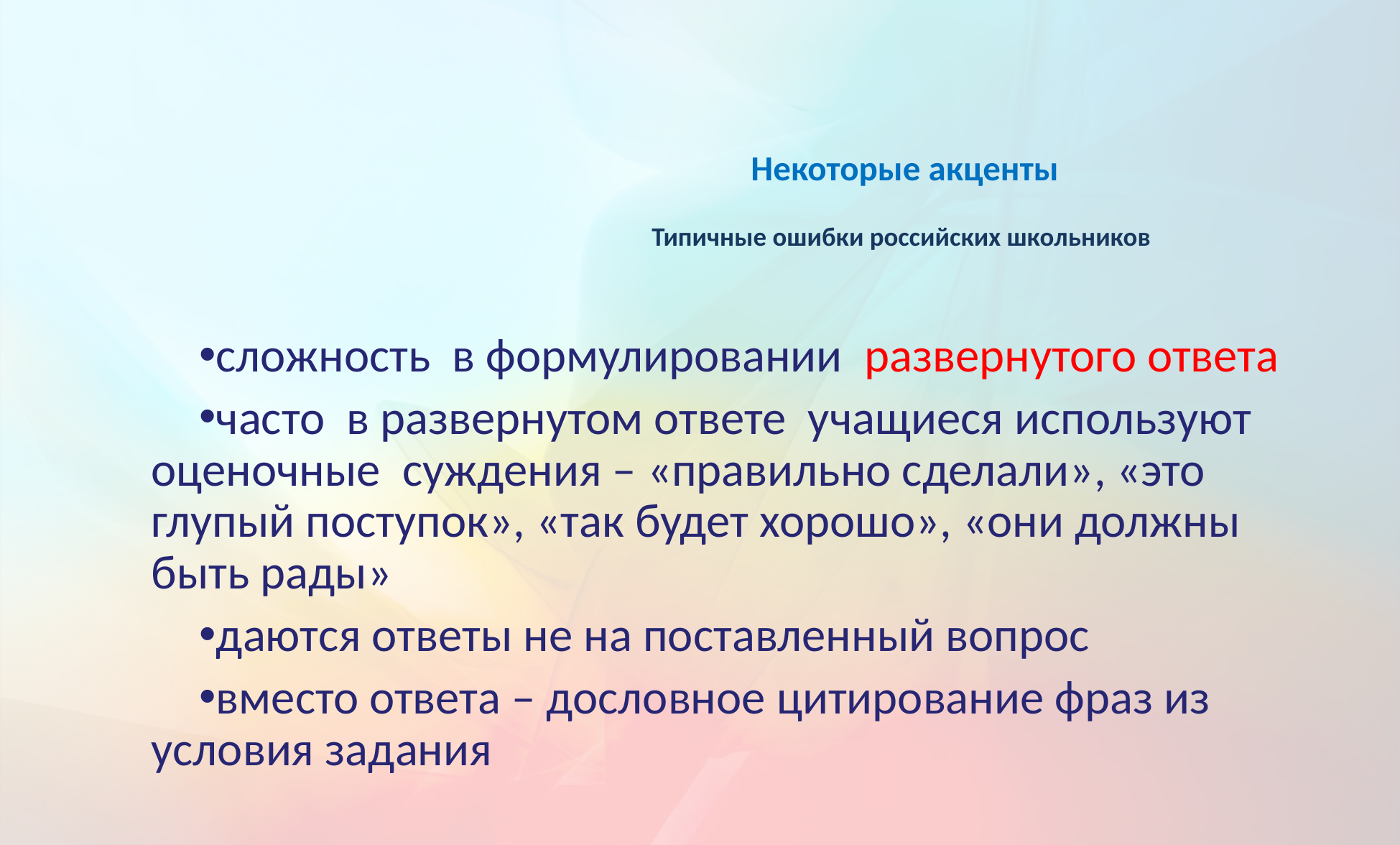

# Некоторые акценты Типичные ошибки российских школьников

сложность  в формулировании  развернутого ответа
часто  в развернутом ответе  учащиеся используют оценочные  суждения – «правильно сделали», «это глупый поступок», «так будет хорошо», «они должны быть рады»
даются ответы не на поставленный вопрос
вместо ответа – дословное цитирование фраз из условия задания